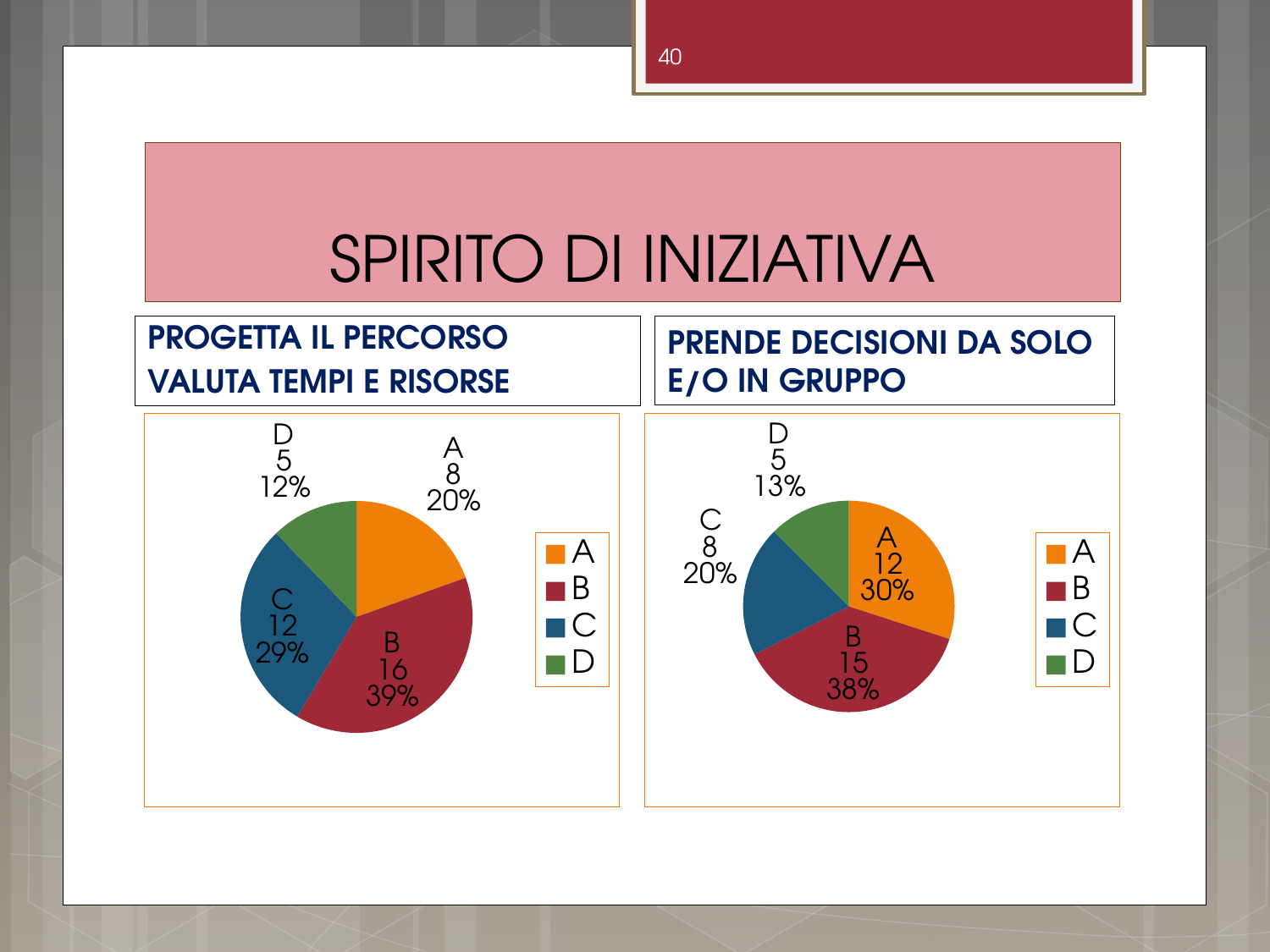

40
# SPIRITO DI INIZIATIVA
PROGETTA IL PERCORSO
VALUTA TEMPI E RISORSE
PRENDE DECISIONI DA SOLO E/O IN GRUPPO

### Chart

| Category | Vendite |
|---|---|
| A | 8.0 |
| B | 16.0 |
| C | 12.0 |
| D | 5.0 |

### Chart

| Category | Vendite |
|---|---|
| A | 12.0 |
| B | 15.0 |
| C | 8.0 |
| D | 5.0 |